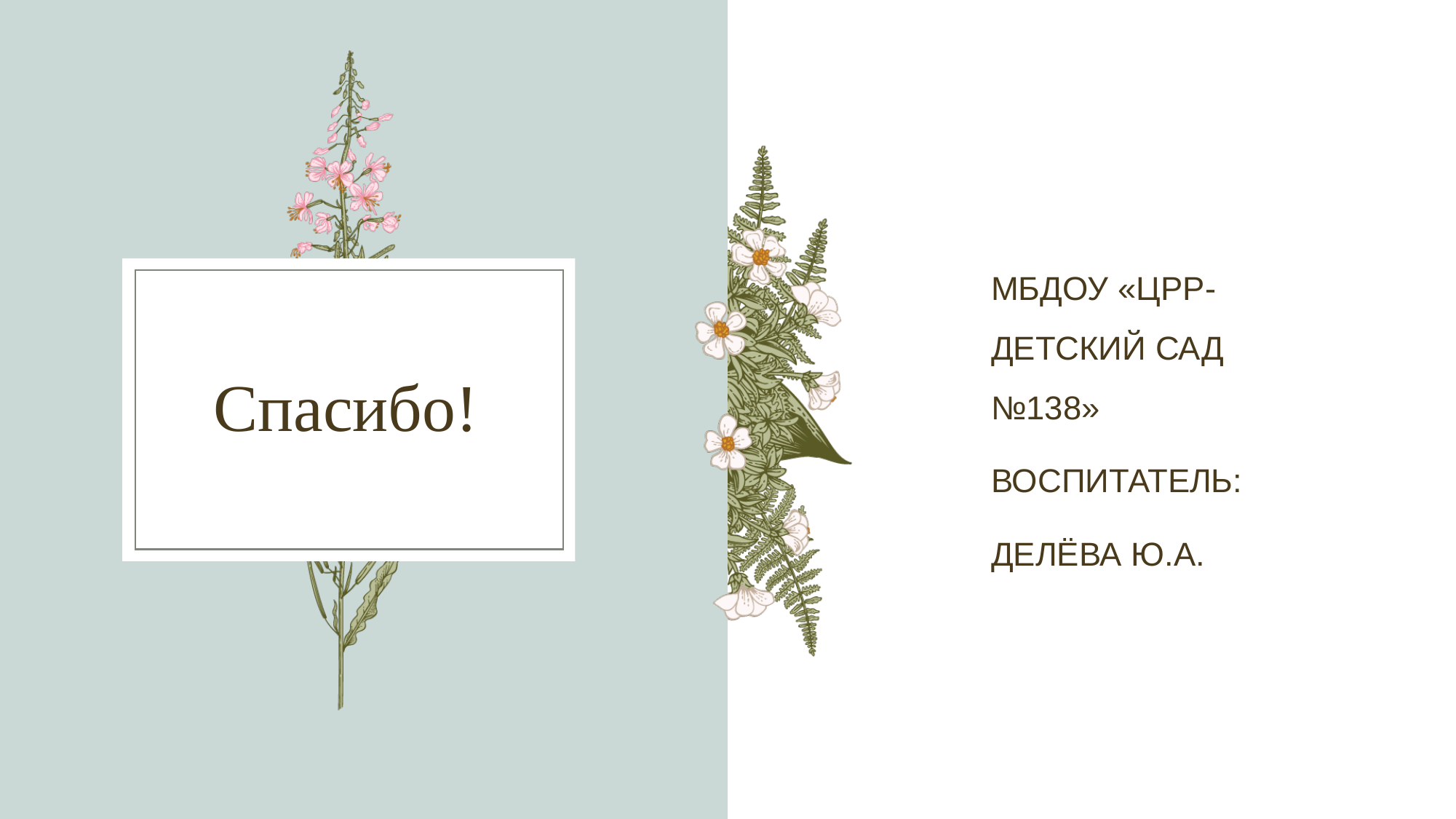

МБДОУ «ЦРР-ДЕТСКИЙ САД №138»
ВОСПИТАТЕЛЬ:
ДЕЛЁВА Ю.А.
# Спасибо!